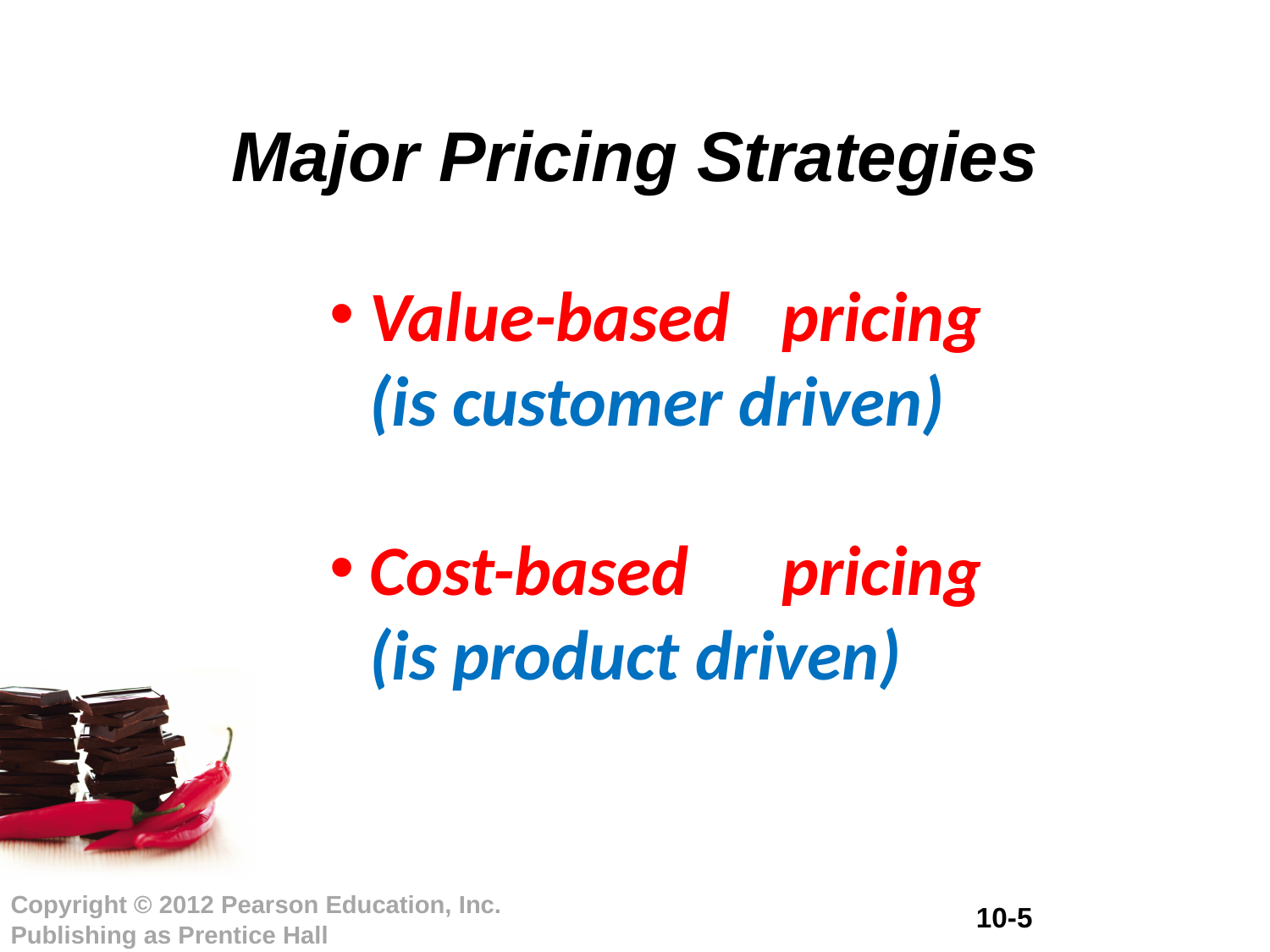

Major Pricing Strategies
Value-based pricing (is customer driven)

Cost-based pricing (is product driven)